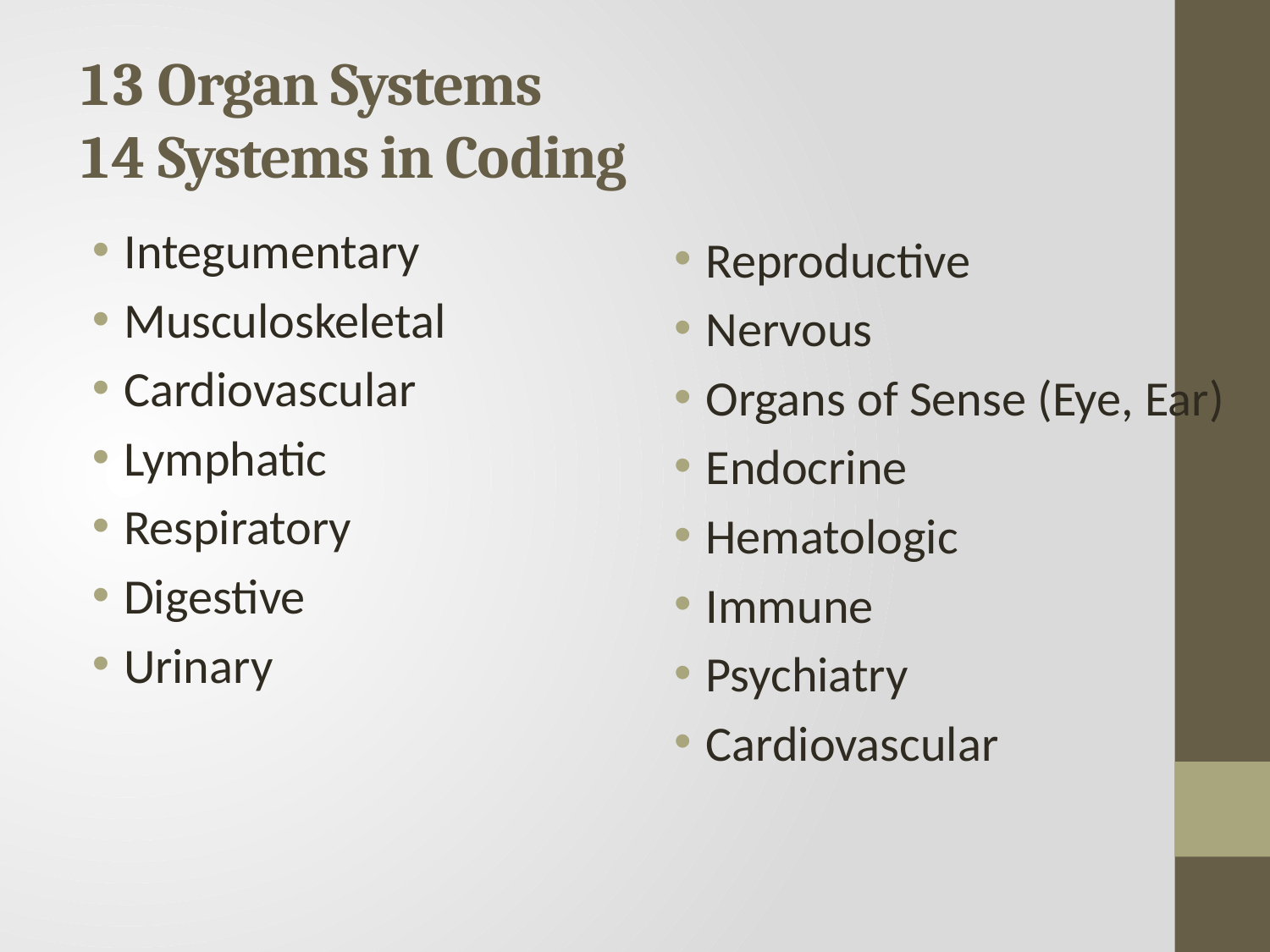

# 13 Organ Systems 14 Systems in Coding
Integumentary
Musculoskeletal
Cardiovascular
Lymphatic
Respiratory
Digestive
Urinary
Reproductive
Nervous
Organs of Sense (Eye, Ear)
Endocrine
Hematologic
Immune
Psychiatry
Cardiovascular